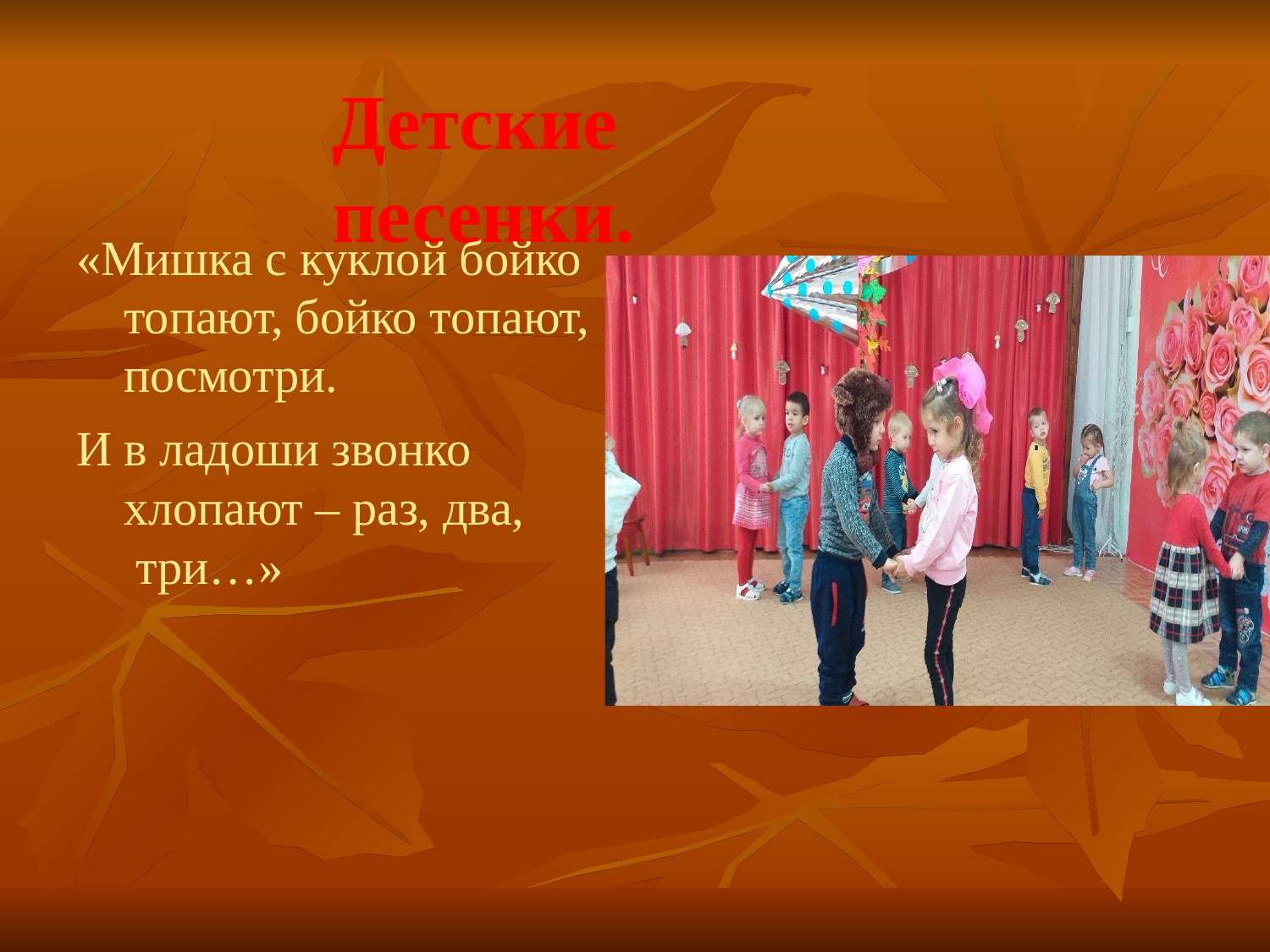

# Детские песенки.
«Мишка с куклой бойко  топают, бойко топают,  посмотри.
И в ладоши звонко  хлопают – раз, два,  три…»